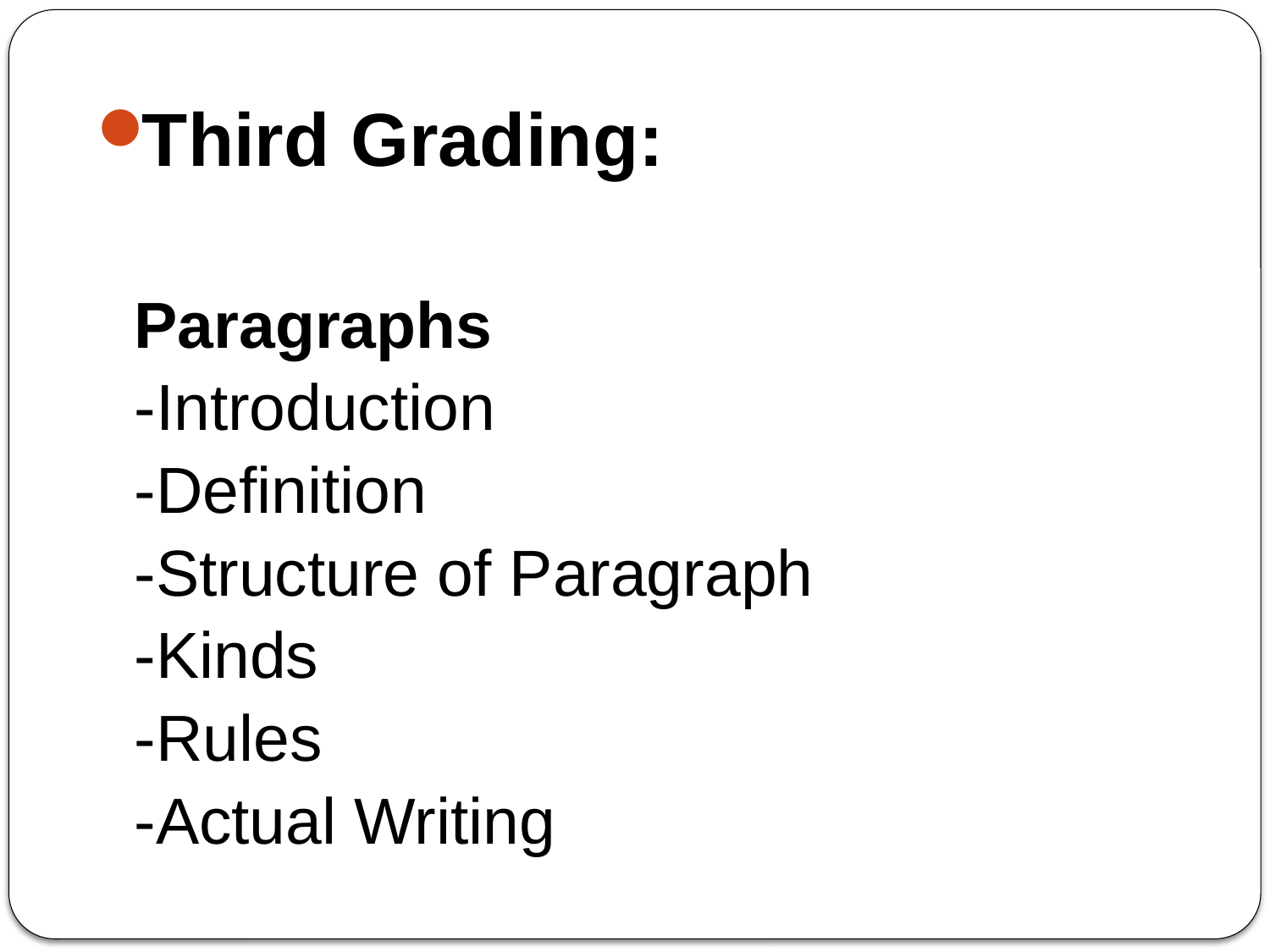

Third Grading:

Paragraphs
-Introduction
-Definition
-Structure of Paragraph
-Kinds
-Rules
-Actual Writing